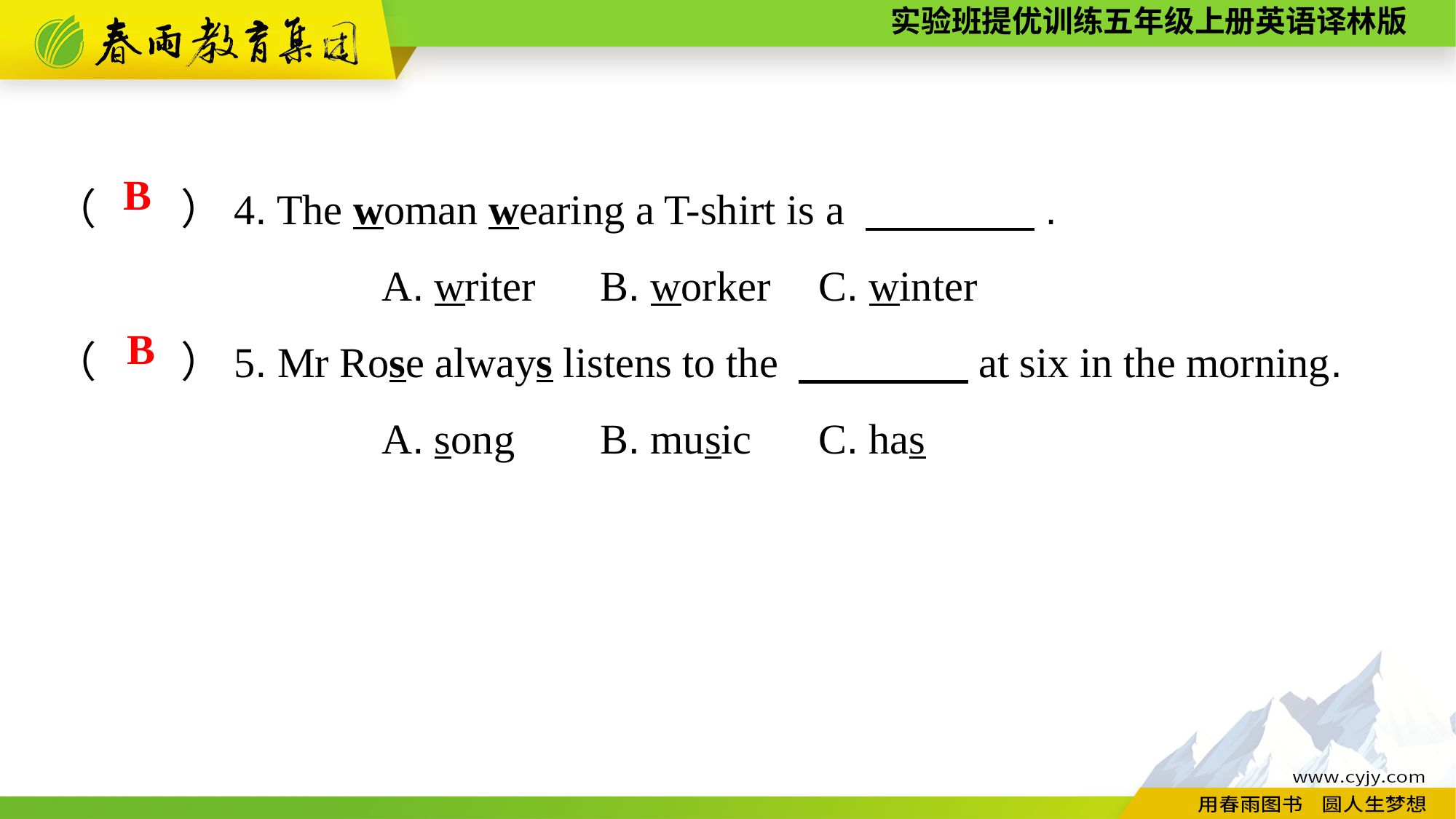

（　　）4. The woman wearing a T-shirt is a 　　　　.
			A. writer	B. worker	C. winter
（　　）5. Mr Rose always listens to the 　　　　at six in the morning.
			A. song	B. music	C. has
B
B